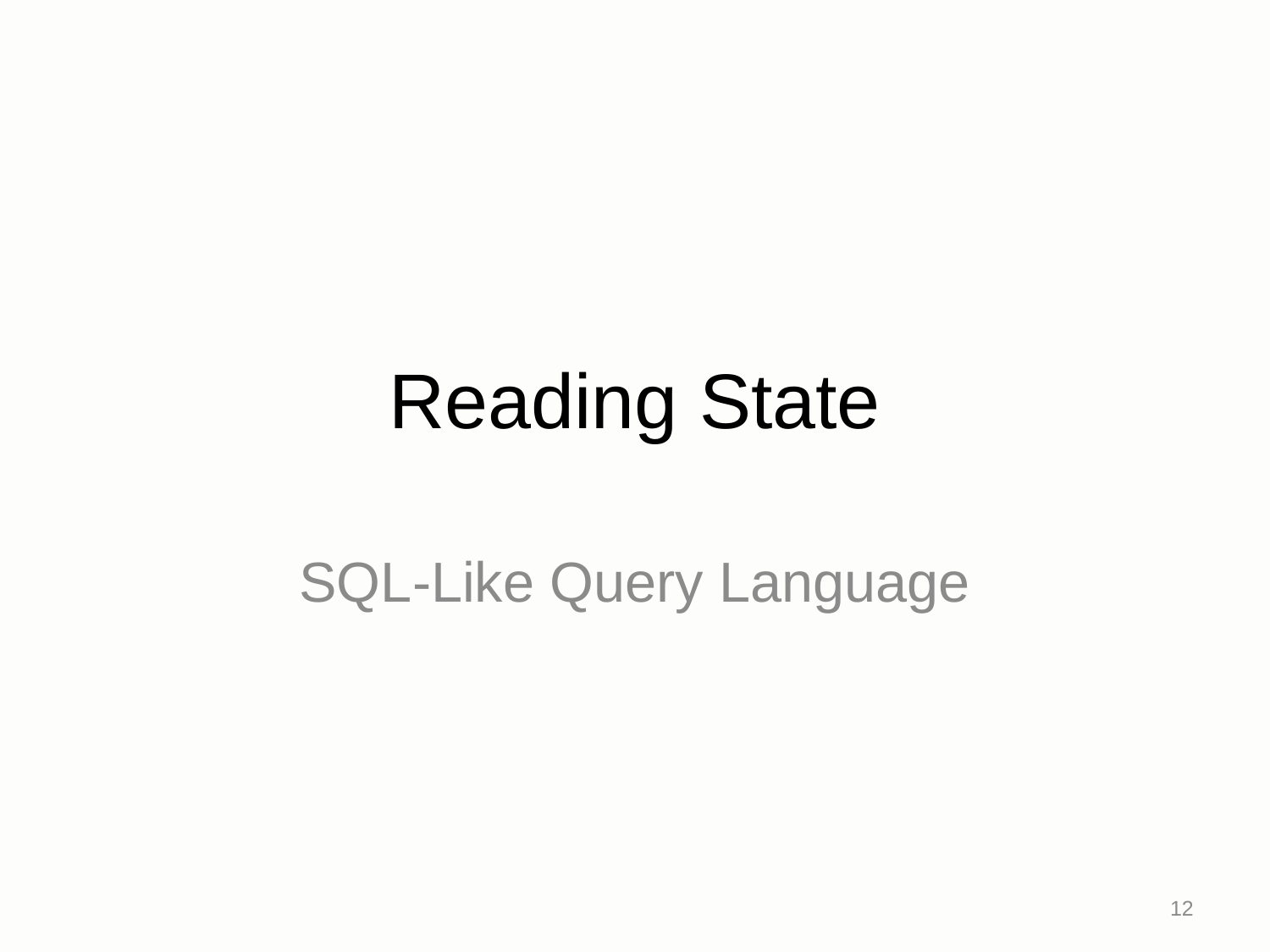

# Reading State
SQL-Like Query Language
12